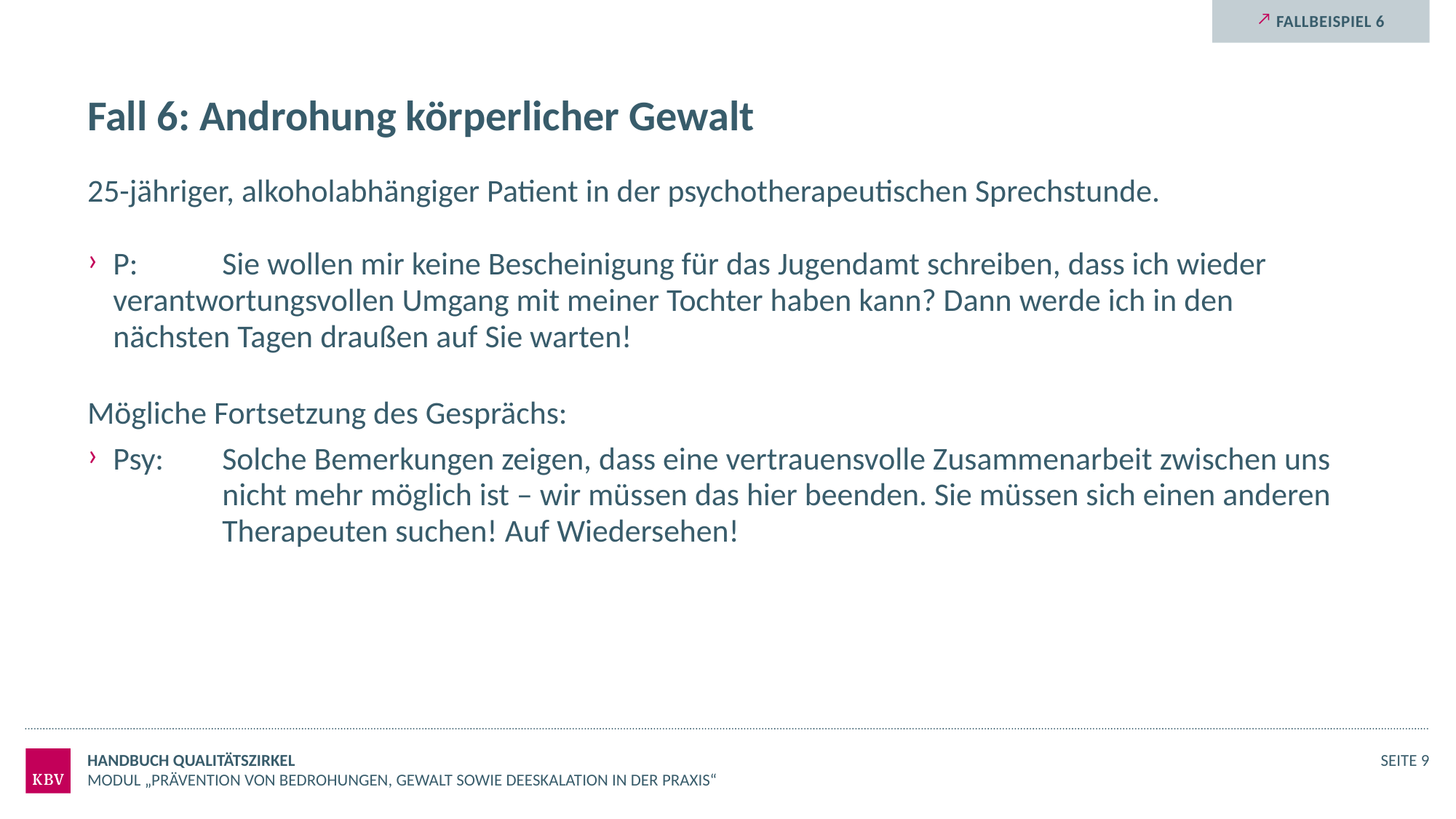

Fallbeispiel 6
# Fall 6: Androhung körperlicher Gewalt
25-jähriger, alkoholabhängiger Patient in der psychotherapeutischen Sprechstunde.

P: 	Sie wollen mir keine Bescheinigung für das Jugendamt schreiben, dass ich wieder 	verantwortungsvollen Umgang mit meiner Tochter haben kann? Dann werde ich in den 	nächsten Tagen draußen auf Sie warten!

Mögliche Fortsetzung des Gesprächs:
Psy: 	Solche Bemerkungen zeigen, dass eine vertrauensvolle Zusammenarbeit zwischen uns 	nicht mehr möglich ist – wir müssen das hier beenden. Sie müssen sich einen anderen 	Therapeuten suchen! Auf Wiedersehen!

Handbuch Qualitätszirkel
Seite 9
Modul „Prävention von Bedrohungen, Gewalt sowie Deeskalation in der Praxis“